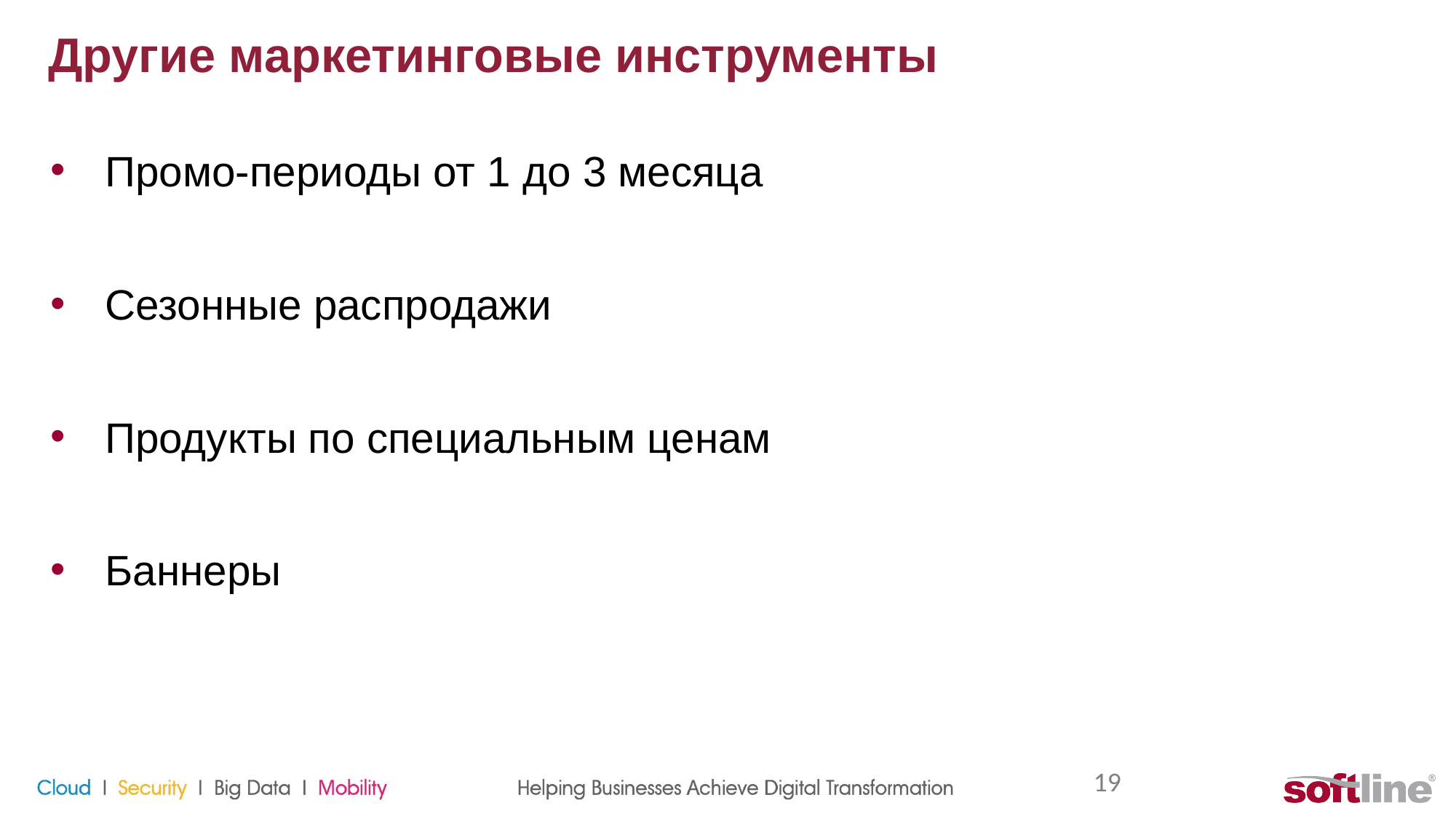

# Другие маркетинговые инструменты
Промо-периоды от 1 до 3 месяца

Сезонные распродажи

Продукты по специальным ценам

Баннеры
19